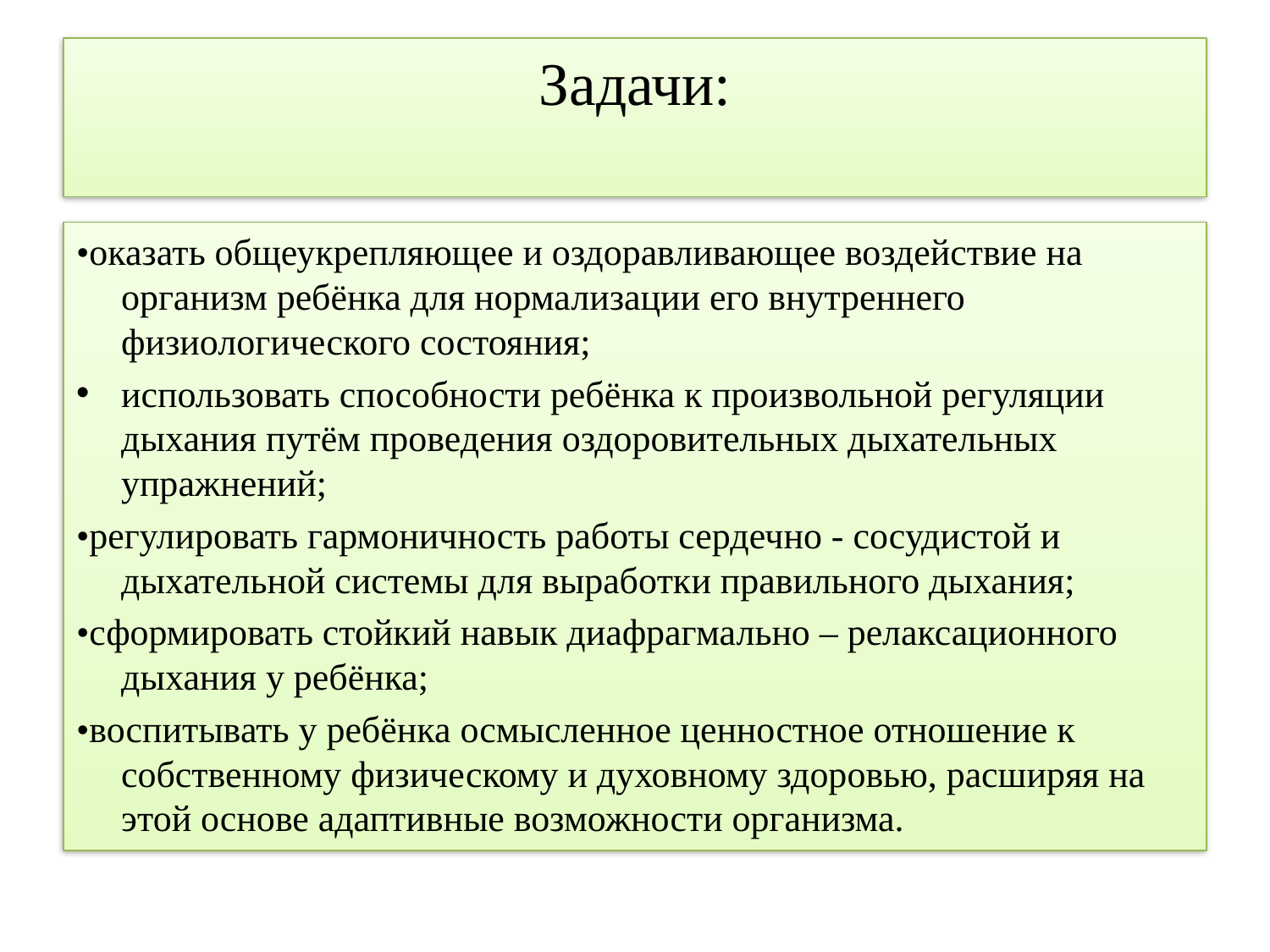

# Задачи:
•оказать общеукрепляющее и оздоравливающее воздействие на организм ребёнка для нормализации его внутреннего физиологического состояния;
использовать способности ребёнка к произвольной регуляции дыхания путём проведения оздоровительных дыхательных упражнений;
•регулировать гармоничность работы сердечно - сосудистой и дыхательной системы для выработки правильного дыхания;
•сформировать стойкий навык диафрагмально – релаксационного дыхания у ребёнка;
•воспитывать у ребёнка осмысленное ценностное отношение к собственному физическому и духовному здоровью, расширяя на этой основе адаптивные возможности организма.